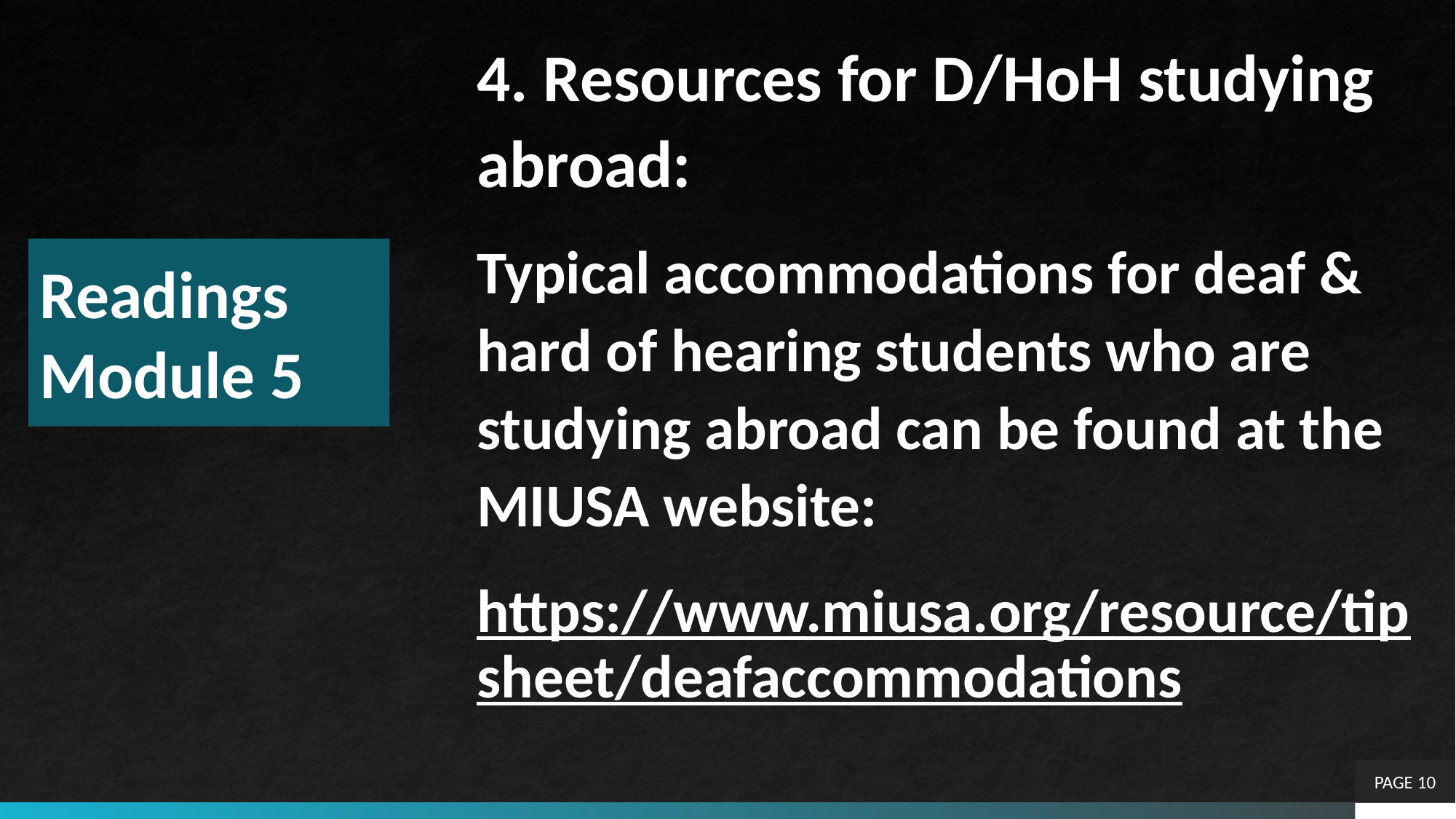

4. Resources for D/HoH studying abroad:
Typical accommodations for deaf & hard of hearing students who are studying abroad can be found at the MIUSA website:
https://www.miusa.org/resource/tipsheet/deafaccommodations

# Readings Module 5
PAGE 10